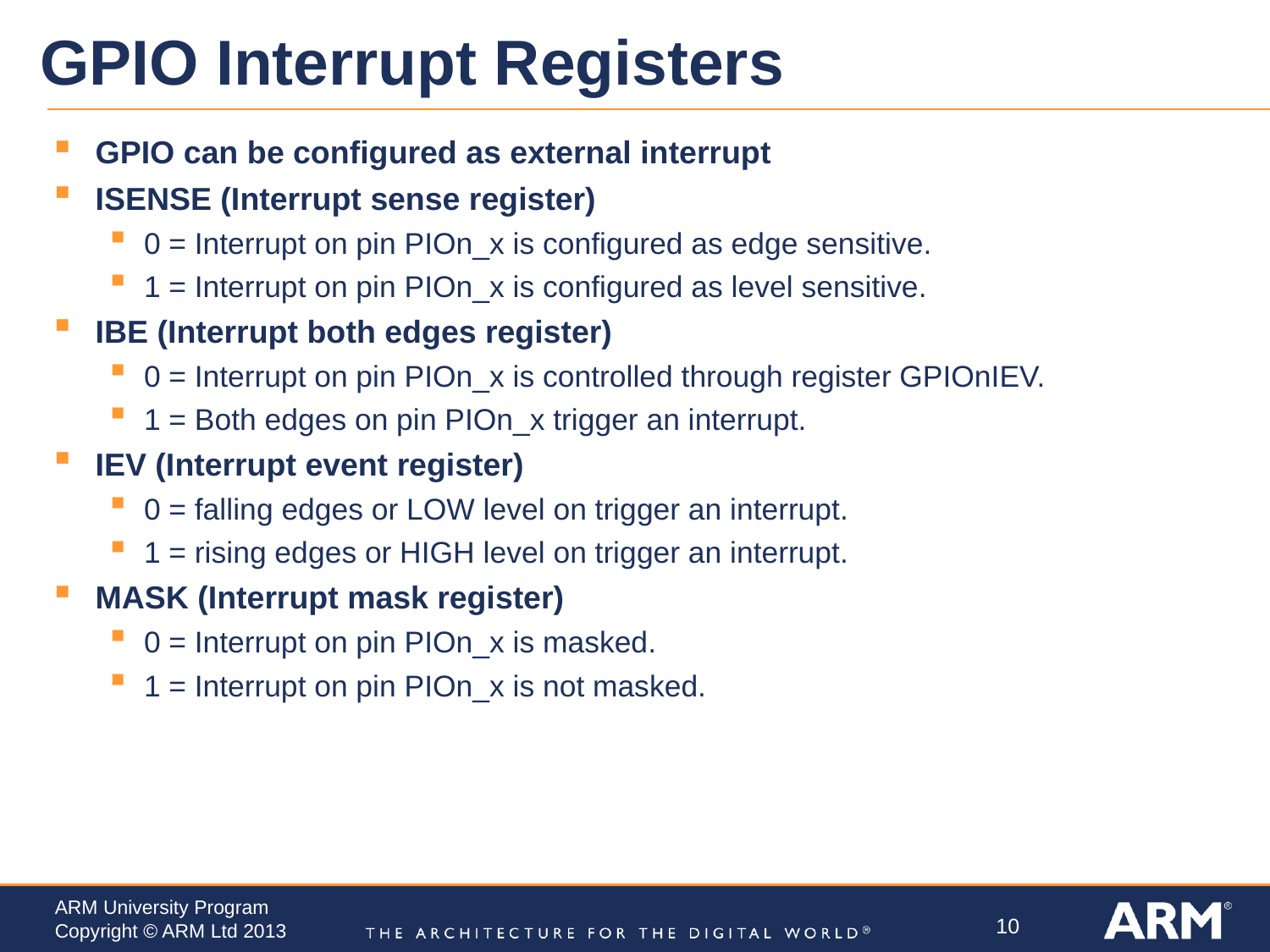

# GPIO Interrupt Registers
GPIO can be configured as external interrupt
ISENSE (Interrupt sense register)
0 = Interrupt on pin PIOn_x is configured as edge sensitive.
1 = Interrupt on pin PIOn_x is configured as level sensitive.
IBE (Interrupt both edges register)
0 = Interrupt on pin PIOn_x is controlled through register GPIOnIEV.
1 = Both edges on pin PIOn_x trigger an interrupt.
IEV (Interrupt event register)
0 = falling edges or LOW level on trigger an interrupt.
1 = rising edges or HIGH level on trigger an interrupt.
MASK (Interrupt mask register)
0 = Interrupt on pin PIOn_x is masked.
1 = Interrupt on pin PIOn_x is not masked.